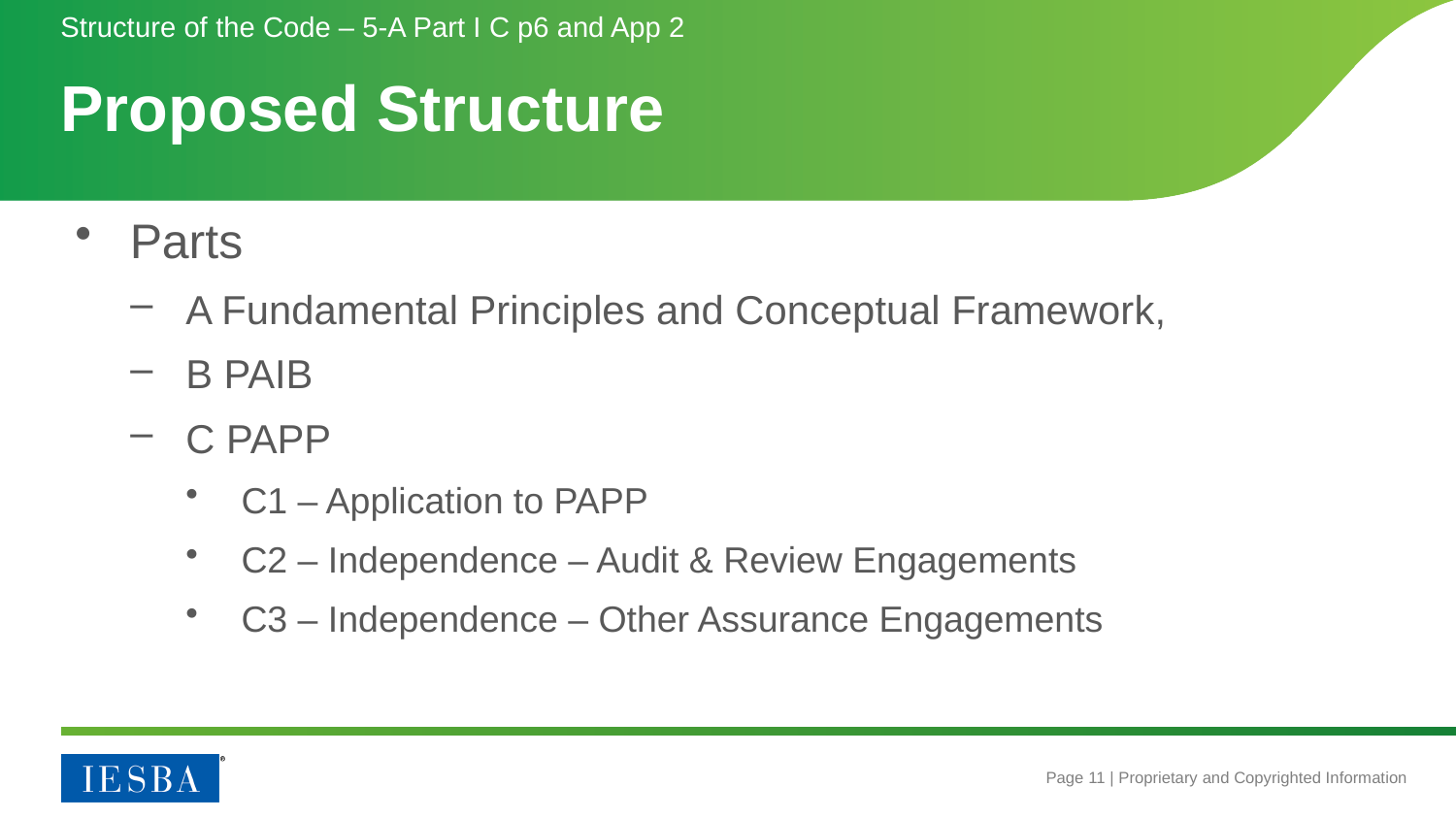

Structure of the Code – 5-A Part I C p6 and App 2

# Proposed Structure
Parts
A Fundamental Principles and Conceptual Framework,
B PAIB
C PAPP
C1 – Application to PAPP
C2 – Independence – Audit & Review Engagements
C3 – Independence – Other Assurance Engagements